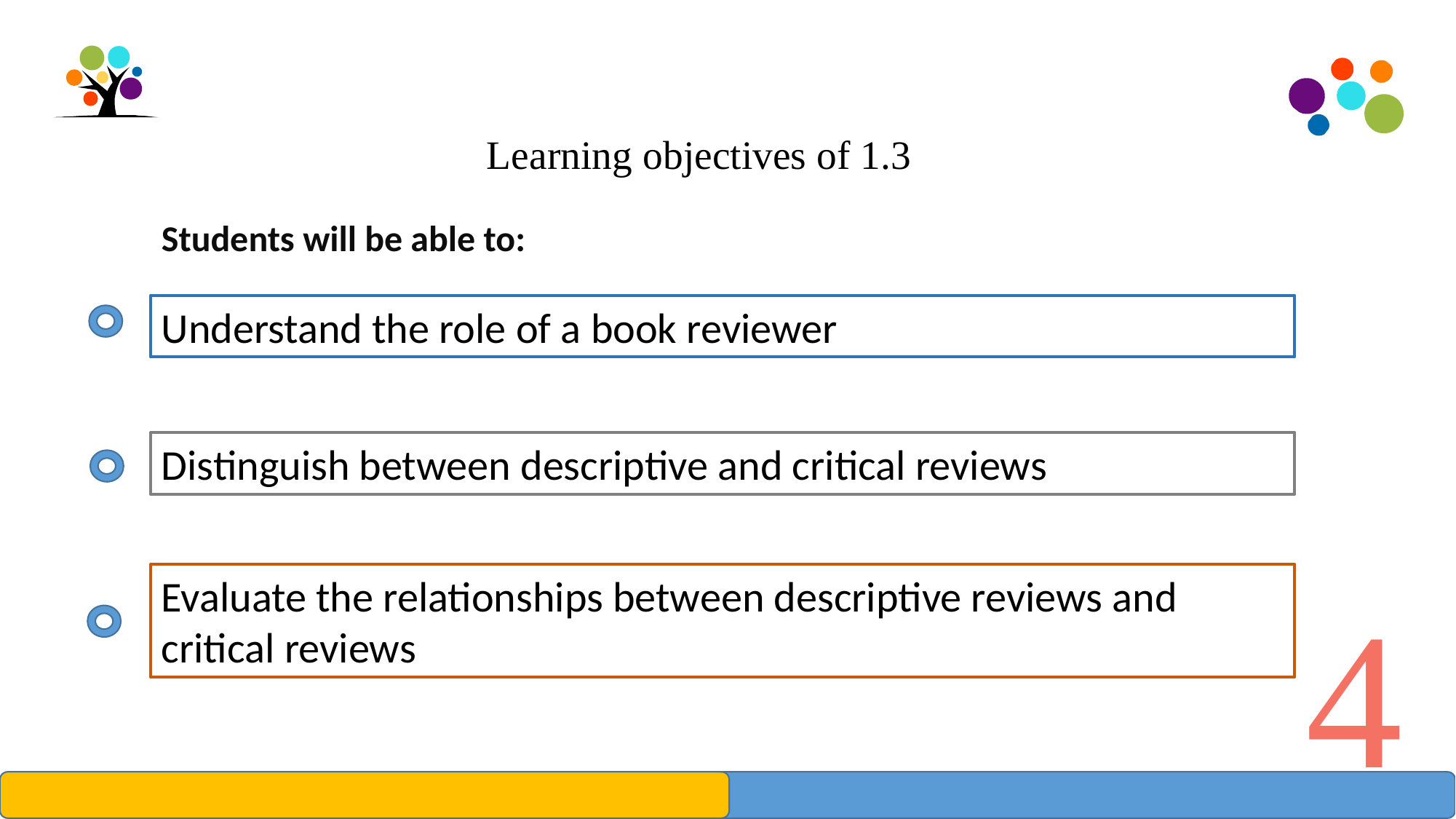

Learning objectives of 1.3

4
Students will be able to:
Understand the role of a book reviewer

Distinguish between descriptive and critical reviews
Evaluate the relationships between descriptive reviews and critical reviews